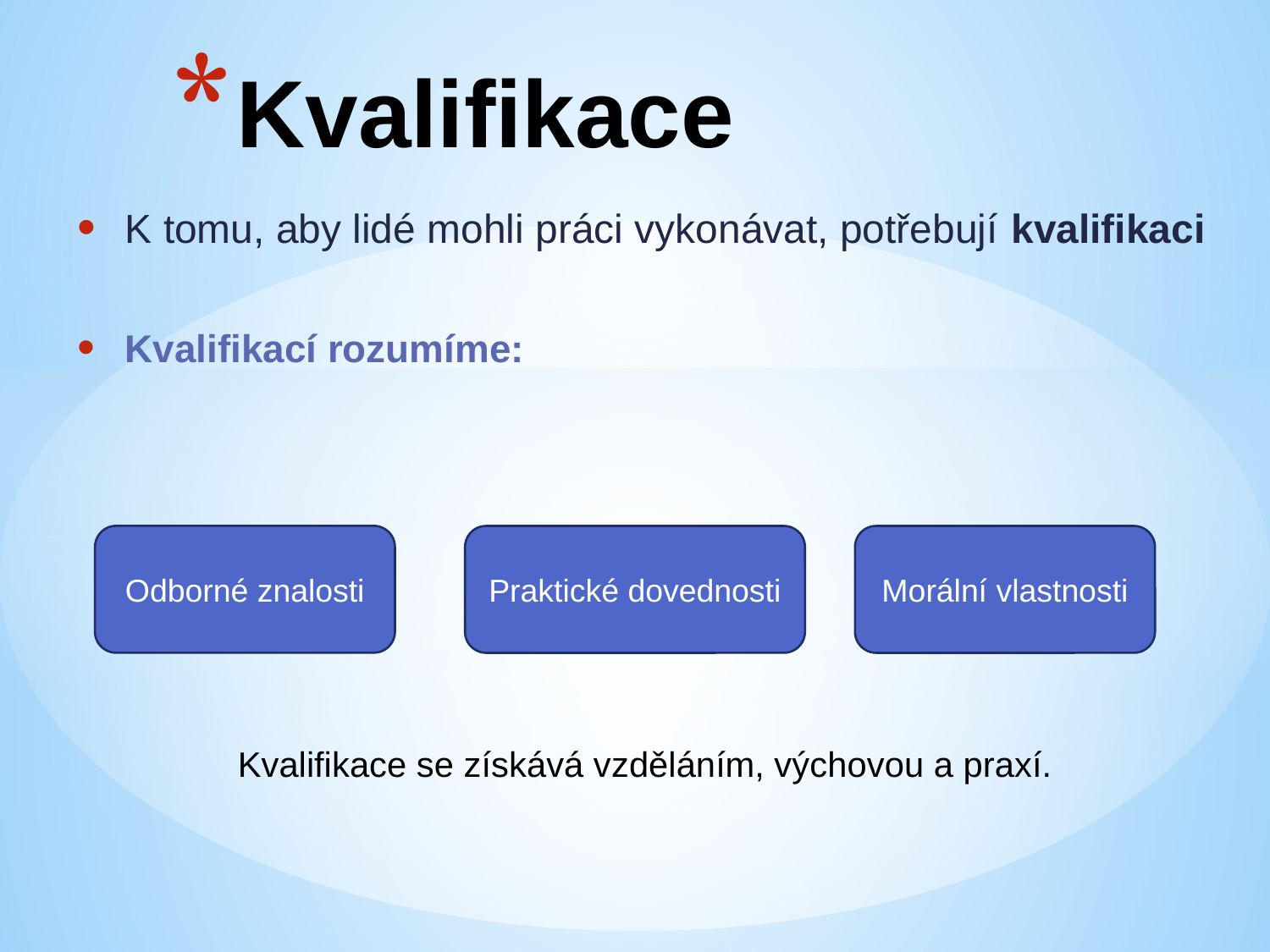

# Kvalifikace
K tomu, aby lidé mohli práci vykonávat, potřebují kvalifikaci

Kvalifikací rozumíme:

Odborné znalosti
Praktické dovednosti
Morální vlastnosti
Kvalifikace se získává vzděláním, výchovou a praxí.